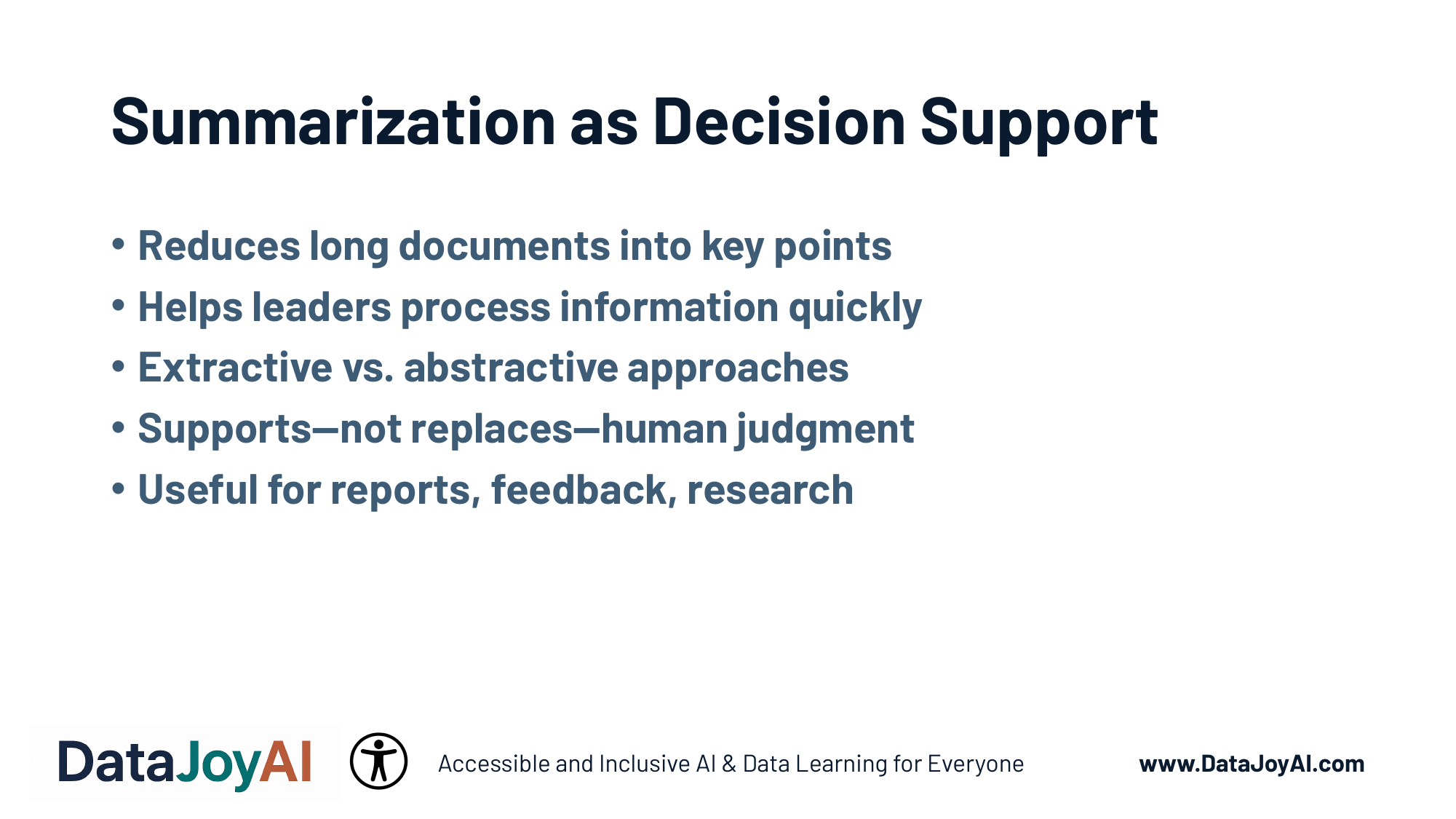

# Summarization as Decision Support
Reduces long documents into key points
Helps leaders process information quickly
Extractive vs. abstractive approaches
Supports—not replaces—human judgment
Useful for reports, feedback, research